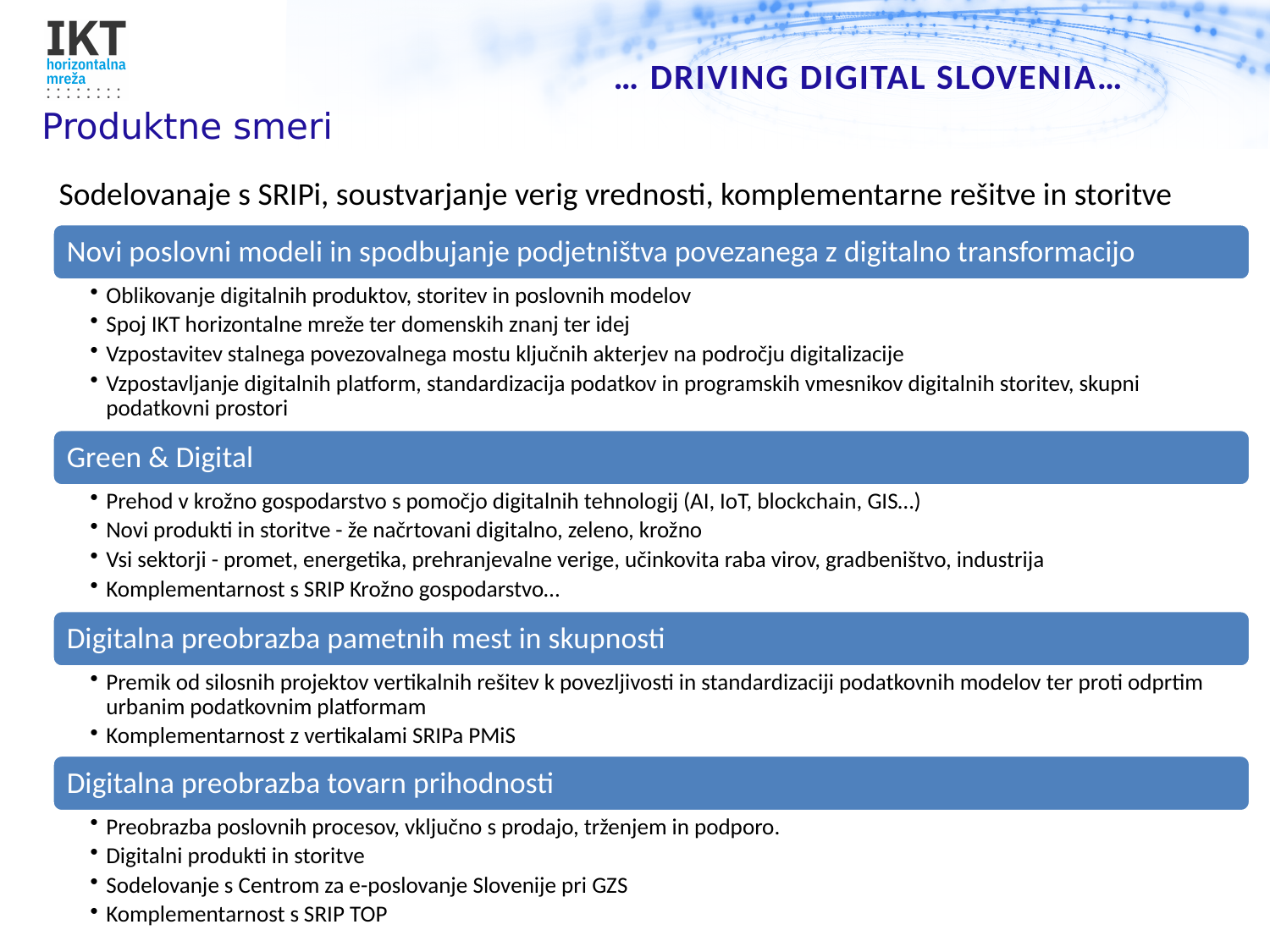

# Produktne smeri
Sodelovanaje s SRIPi, soustvarjanje verig vrednosti, komplementarne rešitve in storitve
Novi poslovni modeli in spodbujanje podjetništva povezanega z digitalno transformacijo
Oblikovanje digitalnih produktov, storitev in poslovnih modelov
Spoj IKT horizontalne mreže ter domenskih znanj ter idej
Vzpostavitev stalnega povezovalnega mostu ključnih akterjev na področju digitalizacije
Vzpostavljanje digitalnih platform, standardizacija podatkov in programskih vmesnikov digitalnih storitev, skupni podatkovni prostori
Green & Digital
Prehod v krožno gospodarstvo s pomočjo digitalnih tehnologij (AI, IoT, blockchain, GIS…)
Novi produkti in storitve - že načrtovani digitalno, zeleno, krožno
Vsi sektorji - promet, energetika, prehranjevalne verige, učinkovita raba virov, gradbeništvo, industrija
Komplementarnost s SRIP Krožno gospodarstvo…
Digitalna preobrazba pametnih mest in skupnosti
Premik od silosnih projektov vertikalnih rešitev k povezljivosti in standardizaciji podatkovnih modelov ter proti odprtim urbanim podatkovnim platformam
Komplementarnost z vertikalami SRIPa PMiS
Digitalna preobrazba tovarn prihodnosti
Preobrazba poslovnih procesov, vključno s prodajo, trženjem in podporo.
Digitalni produkti in storitve
Sodelovanje s Centrom za e-poslovanje Slovenije pri GZS
Komplementarnost s SRIP TOP